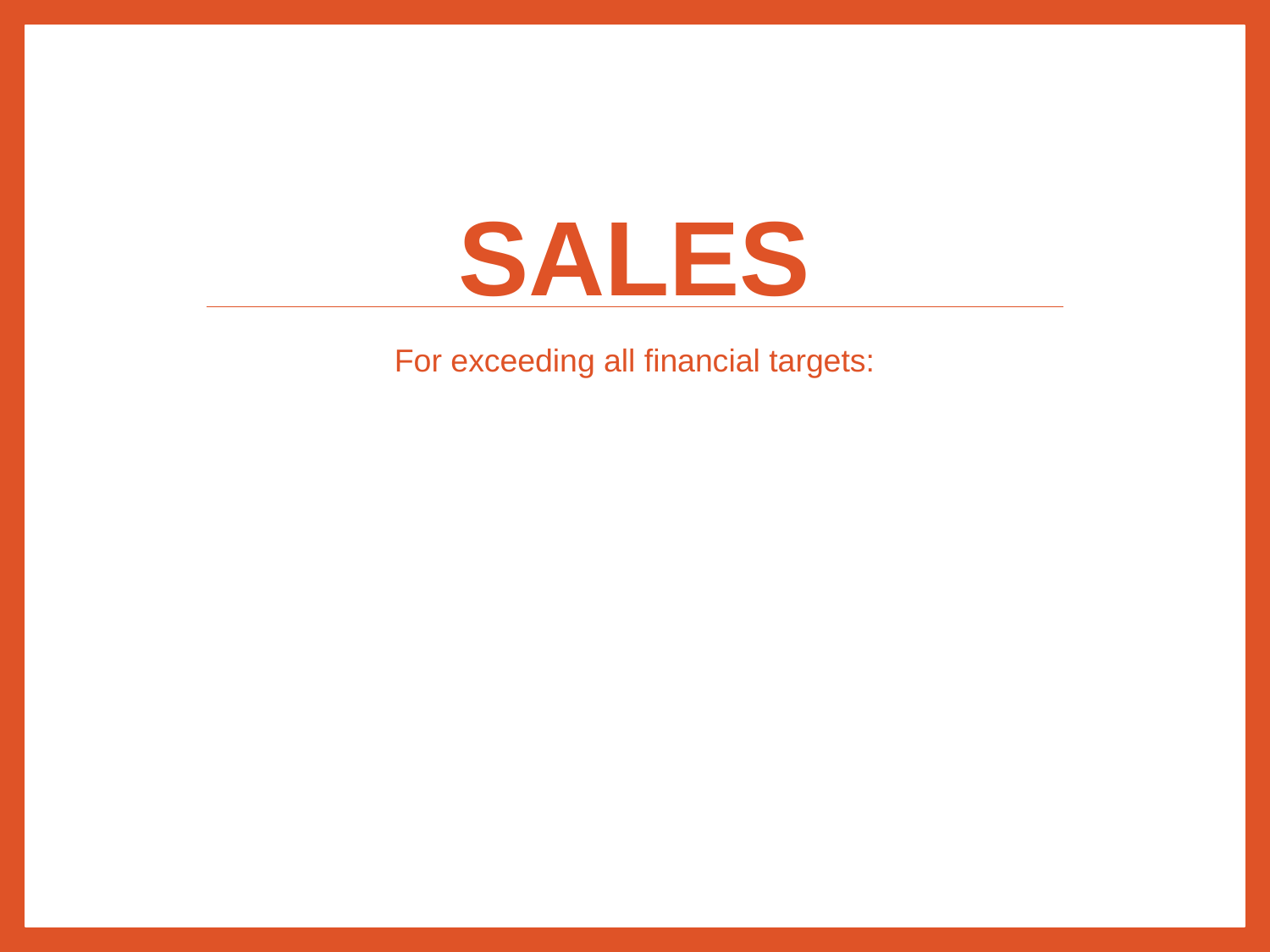

# Sales
For exceeding all financial targets: